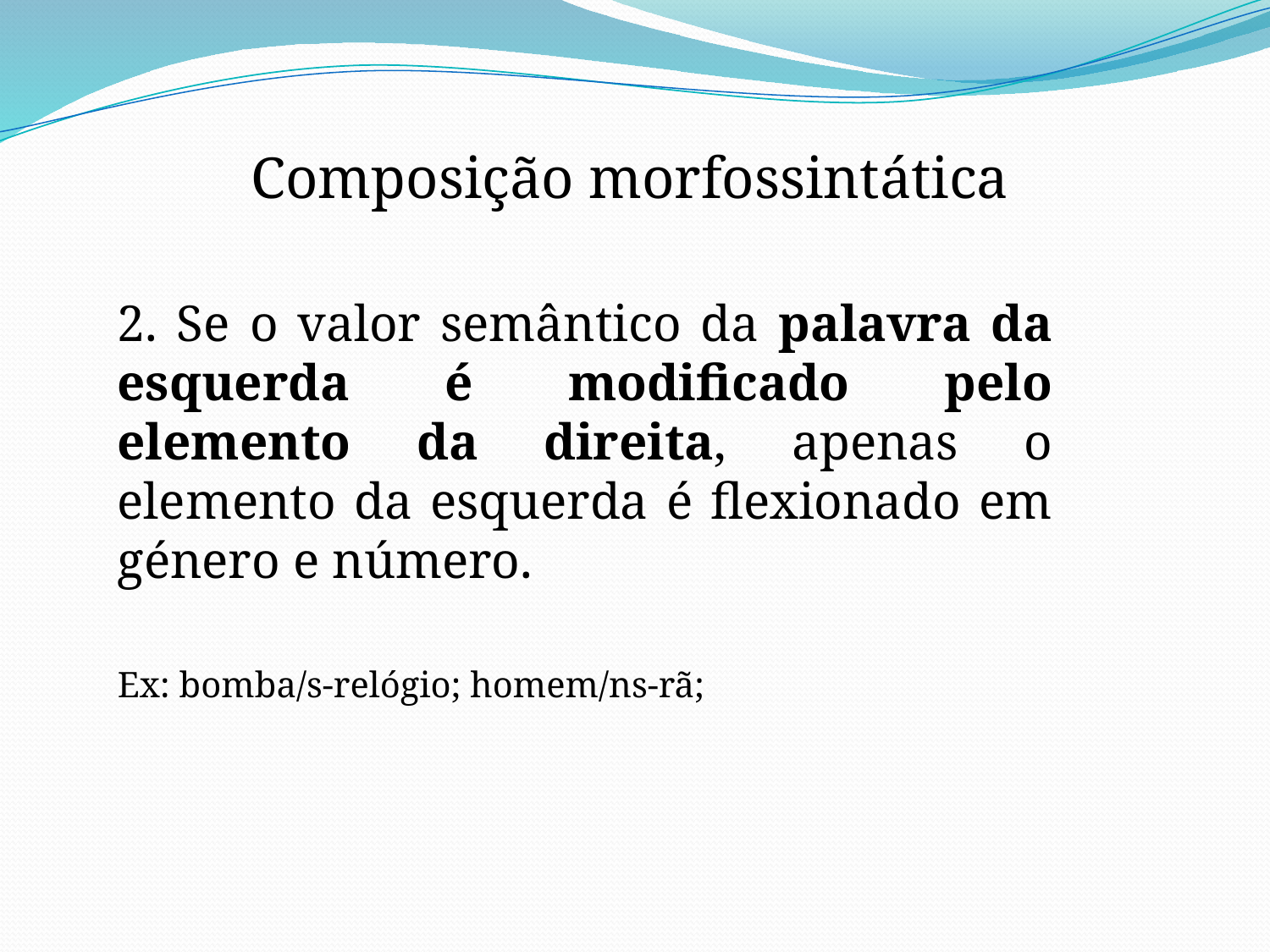

Composição morfossintática
2. Se o valor semântico da palavra da esquerda é modificado pelo elemento da direita, apenas o elemento da esquerda é flexionado em género e número.
Ex: bomba/s-relógio; homem/ns-rã;